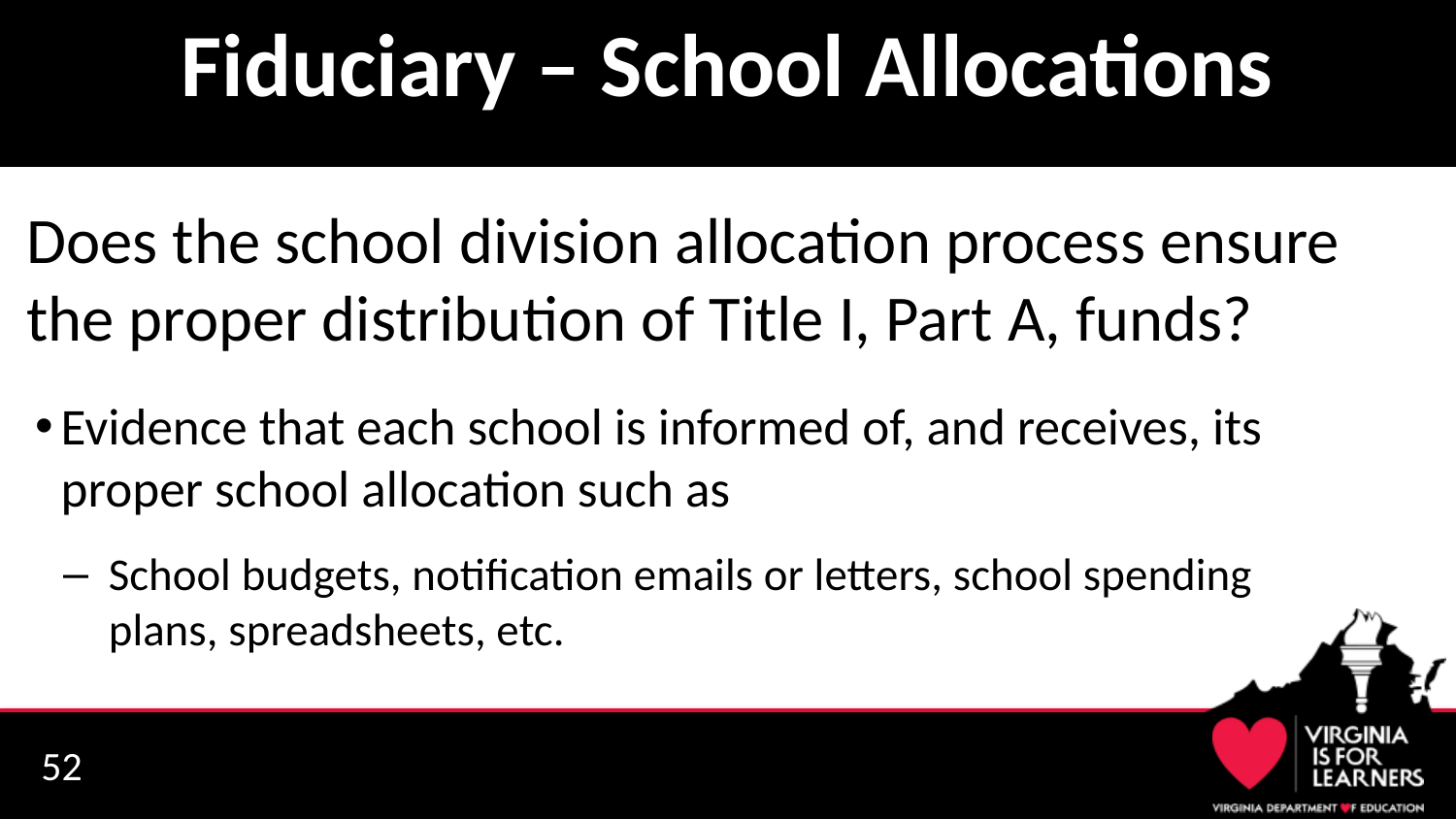

# Fiduciary – School Allocations
Does the school division allocation process ensure the proper distribution of Title I, Part A, funds?

Evidence that each school is informed of, and receives, its proper school allocation such as
School budgets, notification emails or letters, school spending plans, spreadsheets, etc.